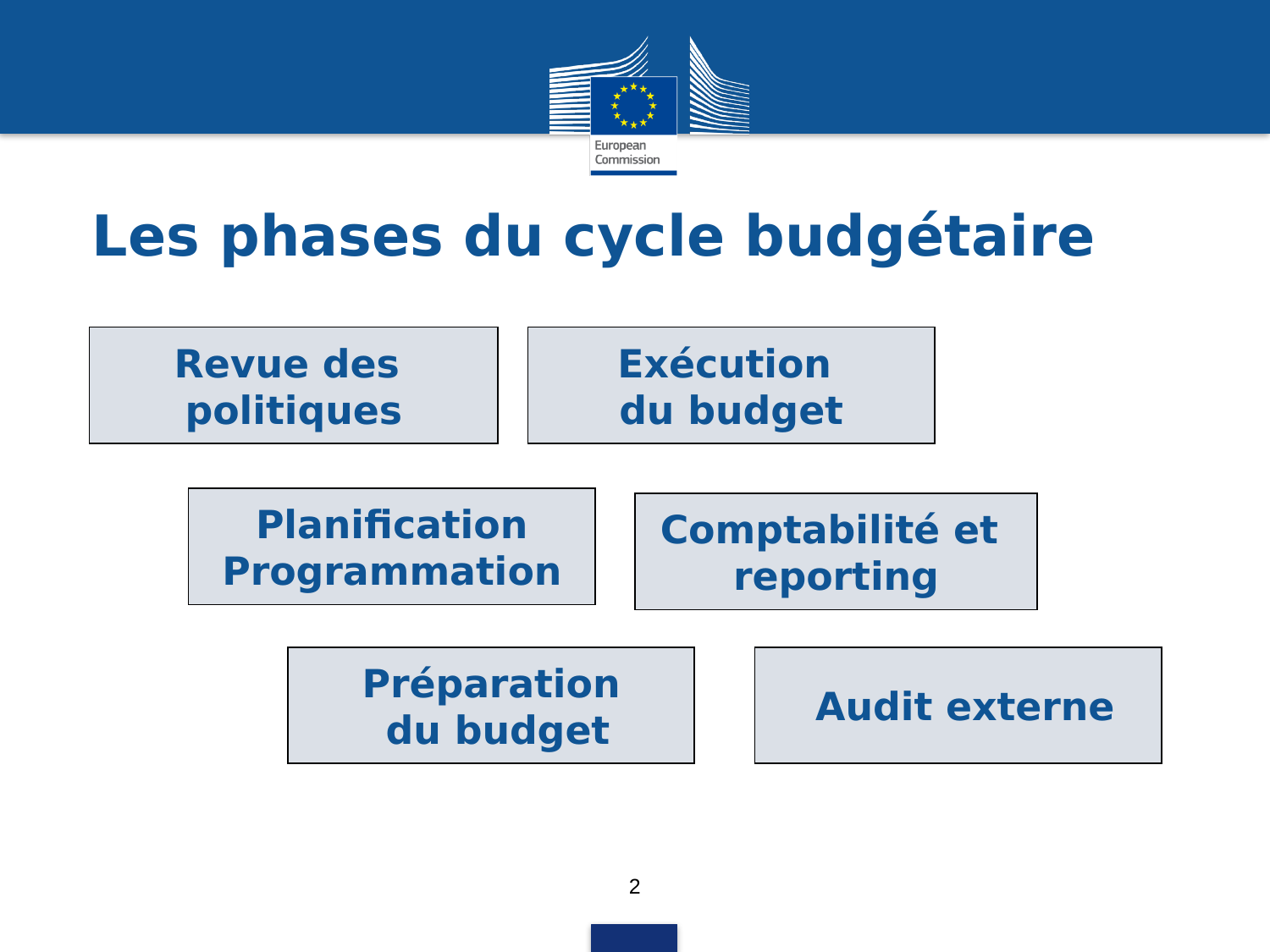

Les phases du cycle budgétaire
Revue des
politiques
Exécution
du budget
Planification
Programmation
Comptabilité et
reporting
Préparation
 du budget
 Audit externe
2